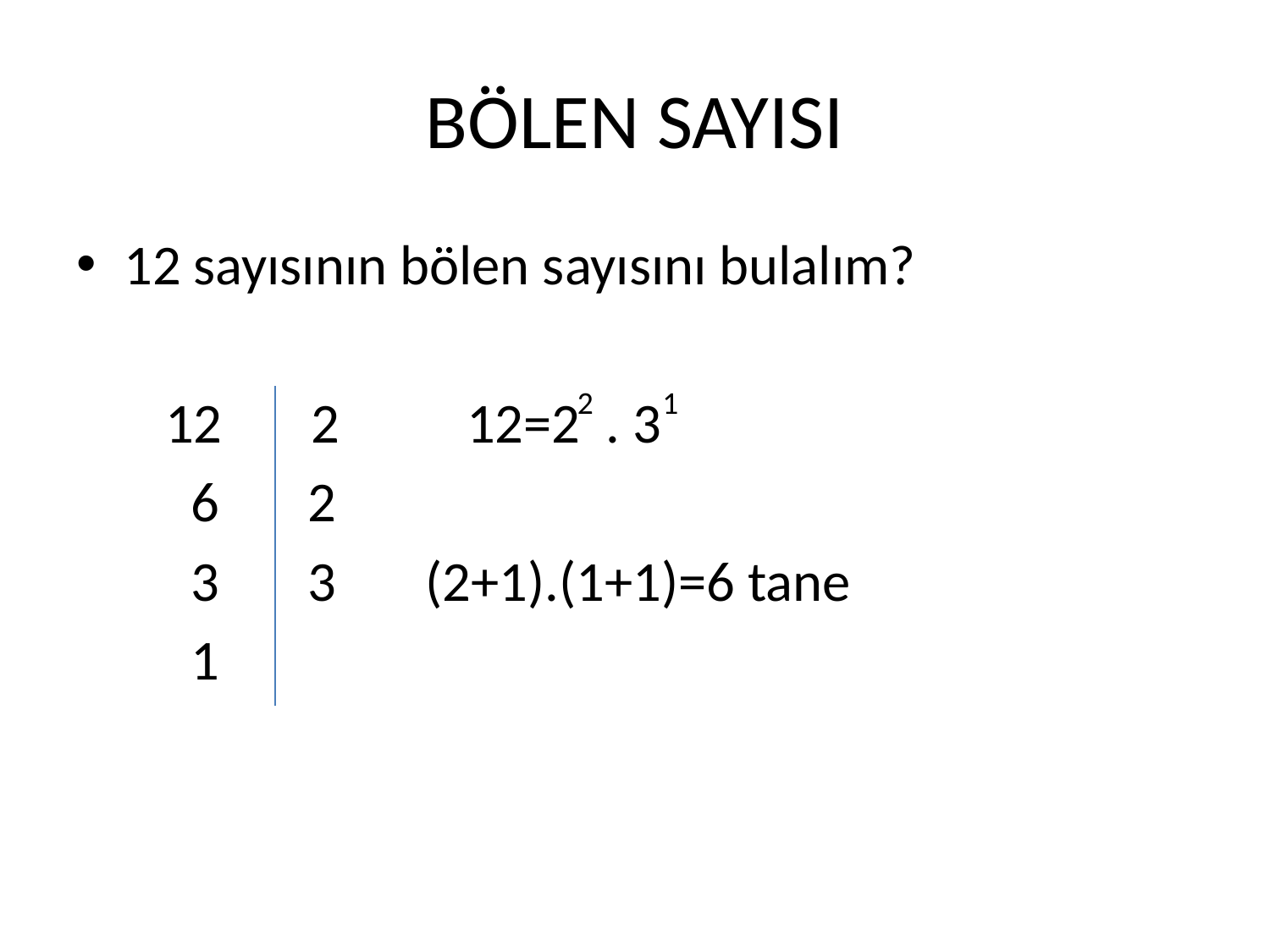

# BÖLEN SAYISI
12 sayısının bölen sayısını bulalım?

       12       2          12=2  . 3
         6       2
         3       3       (2+1).(1+1)=6 tane
         1
2
1